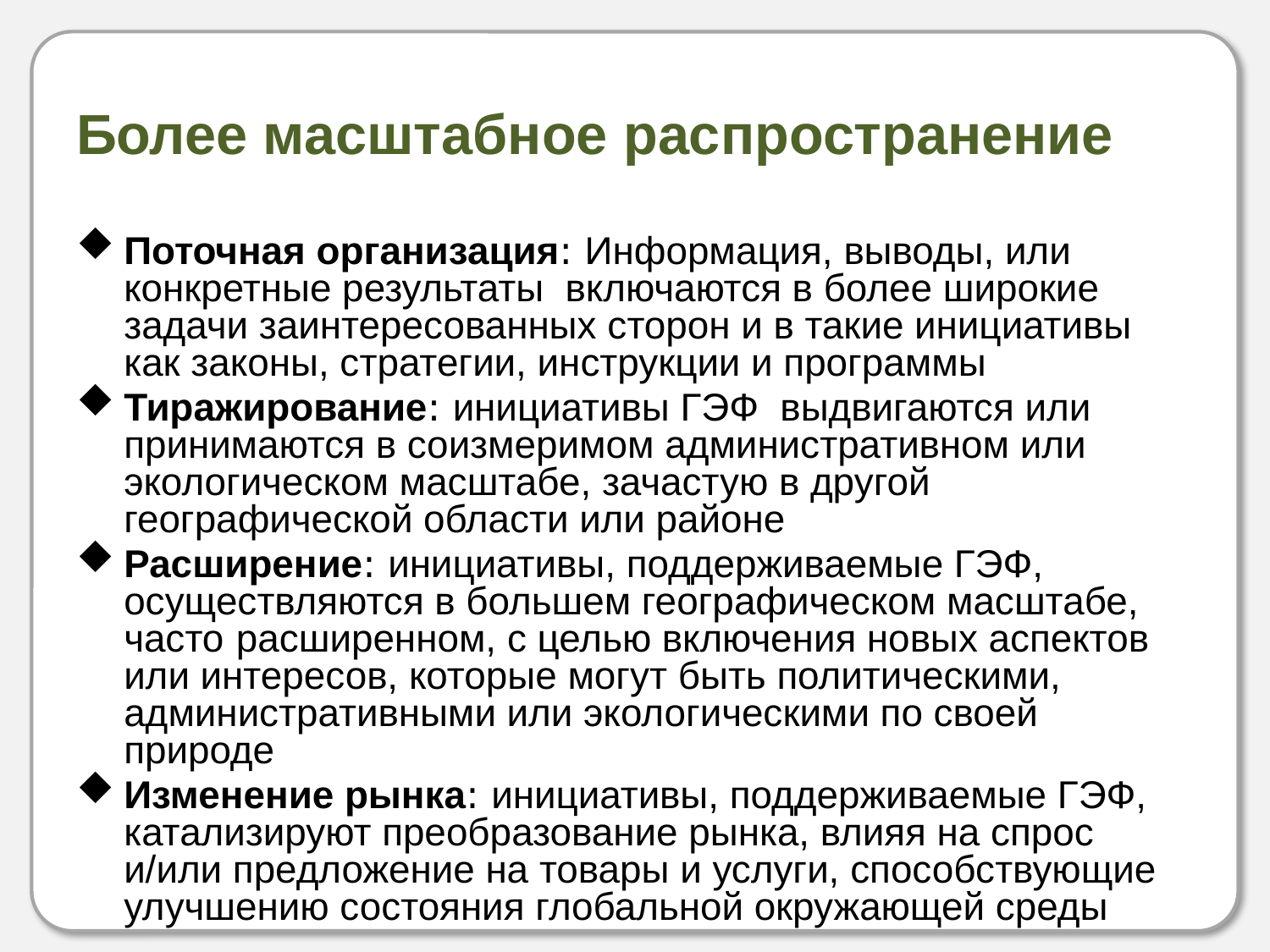

# Более масштабное распространение
Поточная организация: Информация, выводы, или конкретные результаты  включаются в более широкие задачи заинтересованных сторон и в такие инициативы как законы, стратегии, инструкции и программы
Тиражирование: инициативы ГЭФ  выдвигаются или принимаются в соизмеримом административном или экологическом масштабе, зачастую в другой географической области или районе
Расширение: инициативы, поддерживаемые ГЭФ, осуществляются в большем географическом масштабе, часто расширенном, с целью включения новых аспектов или интересов, которые могут быть политическими, административными или экологическими по своей природе
Изменение рынка: инициативы, поддерживаемые ГЭФ, катализируют преобразование рынка, влияя на спрос и/или предложение на товары и услуги, способствующие улучшению состояния глобальной окружающей среды